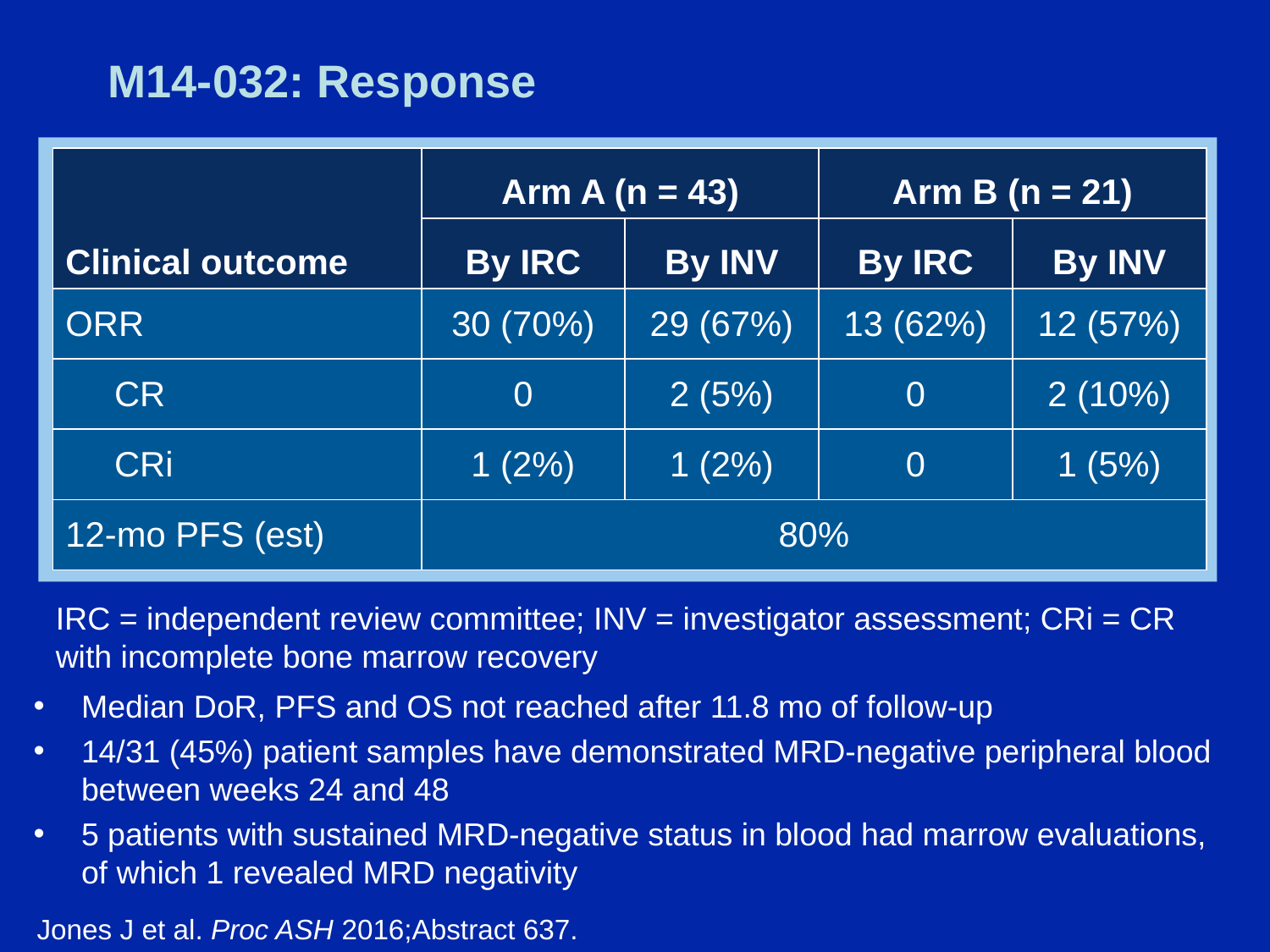

# M14-032: Response

| Clinical outcome | Arm A (n = 43) |  | Arm B (n = 21) |  |
| --- | --- | --- | --- | --- |
|  | By IRC | By INV | By IRC | By INV |
| ORR | 30 (70%) | 29 (67%) | 13 (62%) | 12 (57%) |
| CR | 0 | 2 (5%) | 0 | 2 (10%) |
| CRi | 1 (2%) | 1 (2%) | 0 | 1 (5%) |
| 12-mo PFS (est) | 80% |  |  |  |
IRC = independent review committee; INV = investigator assessment; CRi = CR with incomplete bone marrow recovery
Median DoR, PFS and OS not reached after 11.8 mo of follow-up
14/31 (45%) patient samples have demonstrated MRD-negative peripheral blood between weeks 24 and 48
5 patients with sustained MRD-negative status in blood had marrow evaluations, of which 1 revealed MRD negativity
Jones J et al. Proc ASH 2016;Abstract 637.